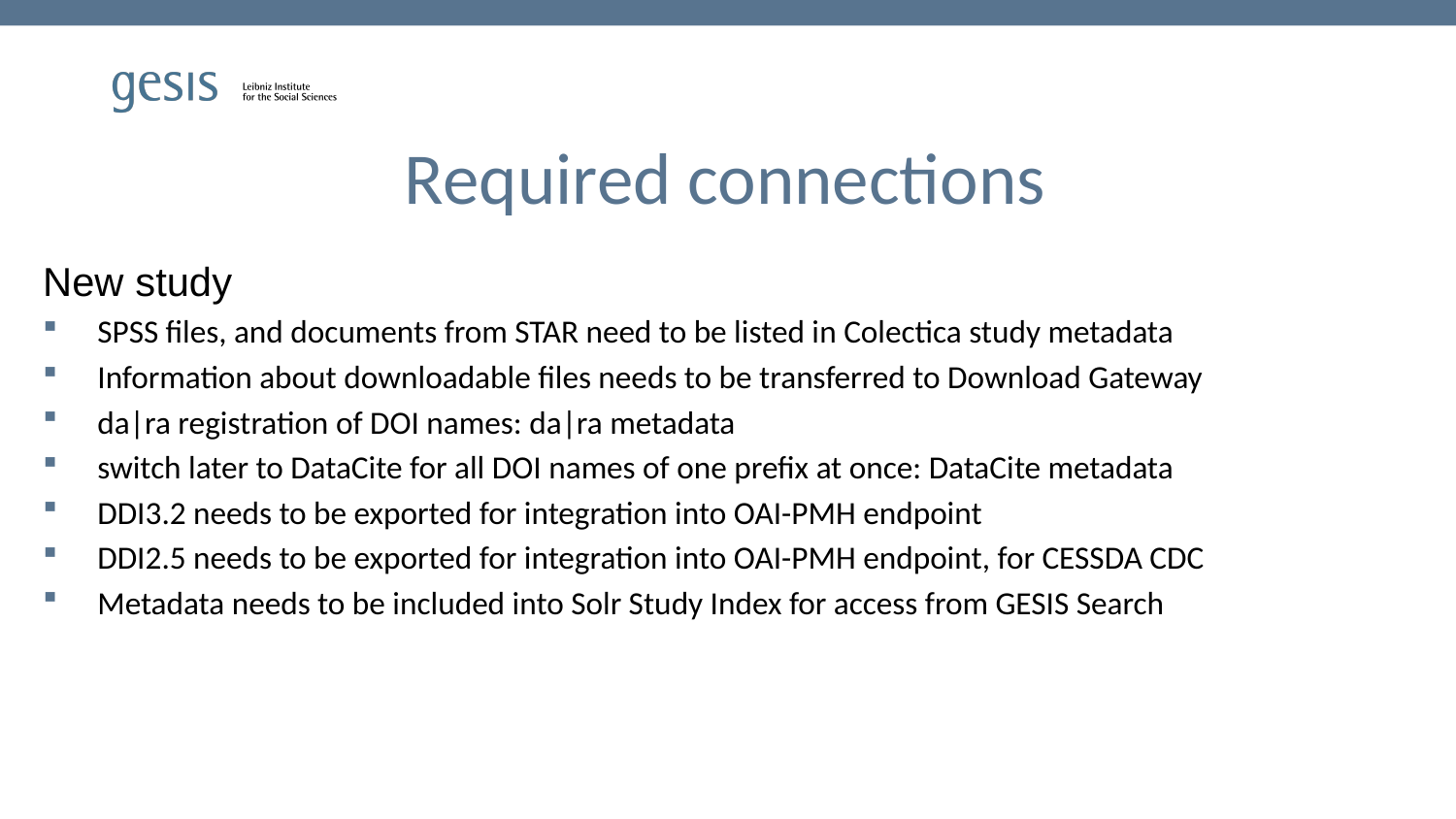

# Required connections
New study
SPSS files, and documents from STAR need to be listed in Colectica study metadata
Information about downloadable files needs to be transferred to Download Gateway
da|ra registration of DOI names: da|ra metadata
switch later to DataCite for all DOI names of one prefix at once: DataCite metadata
DDI3.2 needs to be exported for integration into OAI-PMH endpoint
DDI2.5 needs to be exported for integration into OAI-PMH endpoint, for CESSDA CDC
Metadata needs to be included into Solr Study Index for access from GESIS Search